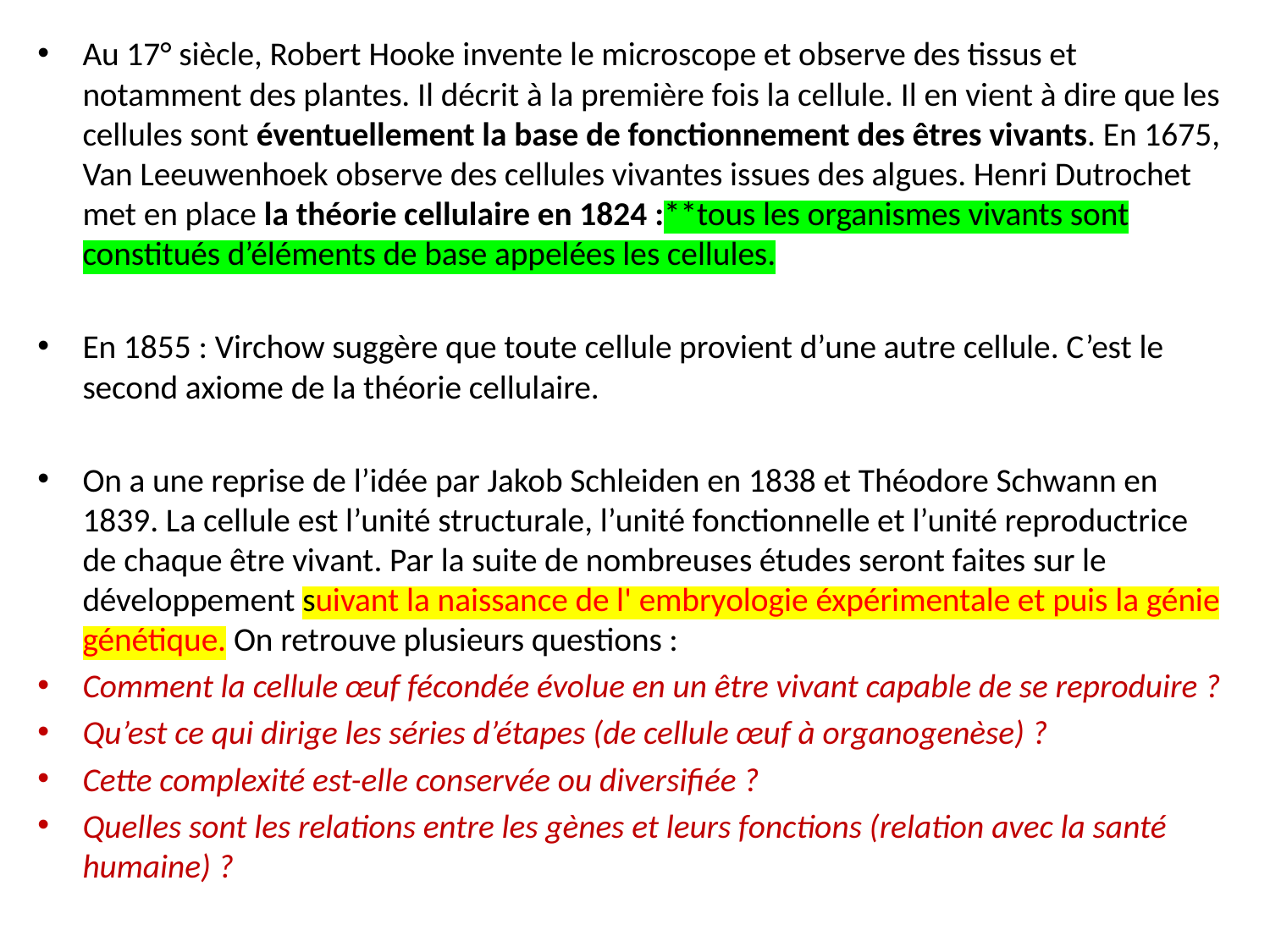

Au 17° siècle, Robert Hooke invente le microscope et observe des tissus et notamment des plantes. Il décrit à la première fois la cellule. Il en vient à dire que les cellules sont éventuellement la base de fonctionnement des êtres vivants. En 1675, Van Leeuwenhoek observe des cellules vivantes issues des algues. Henri Dutrochet met en place la théorie cellulaire en 1824 :**tous les organismes vivants sont constitués d’éléments de base appelées les cellules.

En 1855 : Virchow suggère que toute cellule provient d’une autre cellule. C’est le second axiome de la théorie cellulaire.

On a une reprise de l’idée par Jakob Schleiden en 1838 et Théodore Schwann en 1839. La cellule est l’unité structurale, l’unité fonctionnelle et l’unité reproductrice de chaque être vivant. Par la suite de nombreuses études seront faites sur le développement suivant la naissance de l' embryologie éxpérimentale et puis la génie génétique. On retrouve plusieurs questions :
Comment la cellule œuf fécondée évolue en un être vivant capable de se reproduire ?
Qu’est ce qui dirige les séries d’étapes (de cellule œuf à organogenèse) ?
Cette complexité est-elle conservée ou diversifiée ?
Quelles sont les relations entre les gènes et leurs fonctions (relation avec la santé humaine) ?